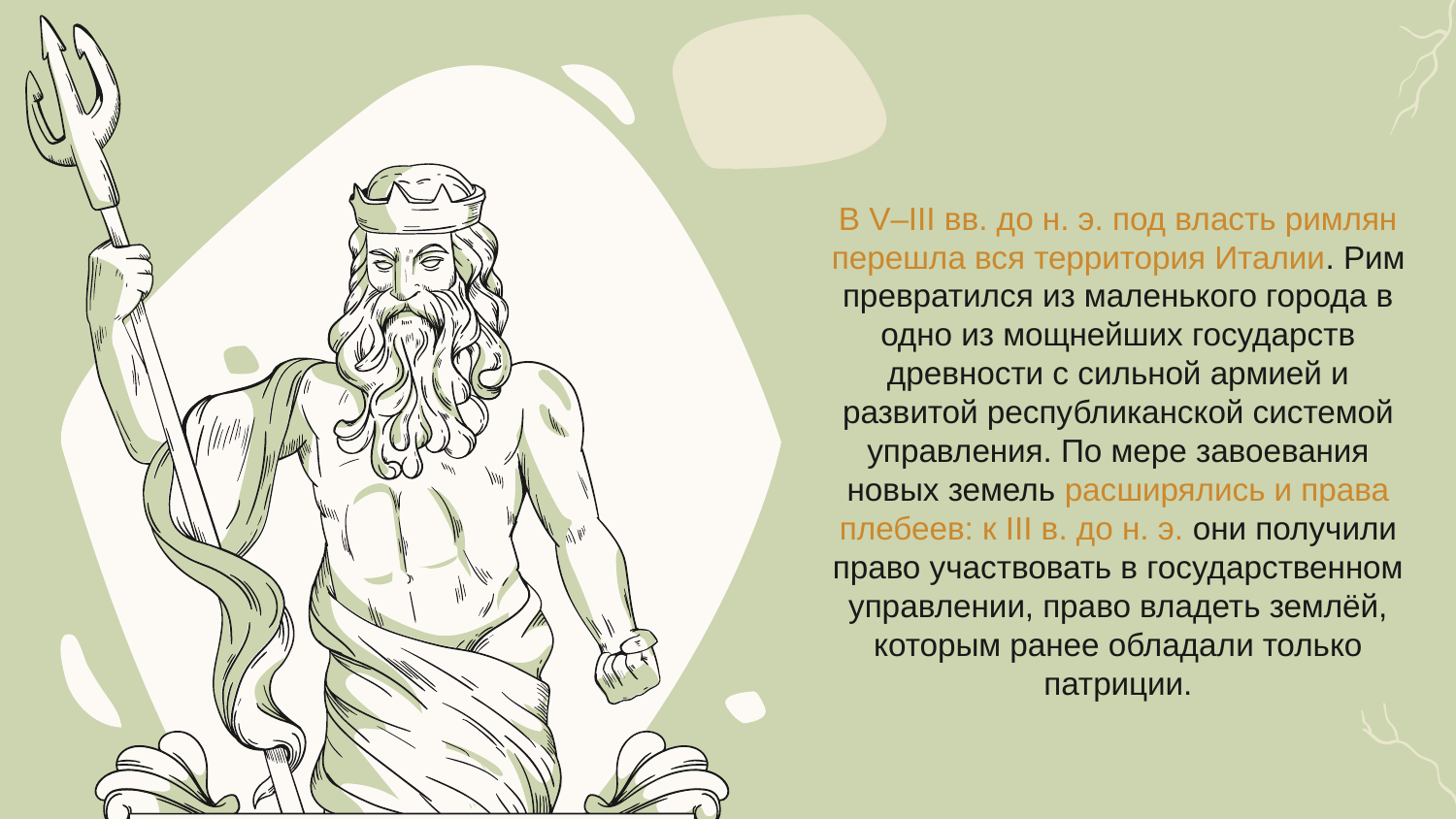

# В V–III вв. до н. э. под власть римлян перешла вся территория Италии. Рим превратился из маленького города в одно из мощнейших государств древности с сильной армией и развитой республиканской системой управления. По мере завоевания новых земель расширялись и права плебеев: к III в. до н. э. они получили право участвовать в государственном управлении, право владеть землёй, которым ранее обладали только патриции.